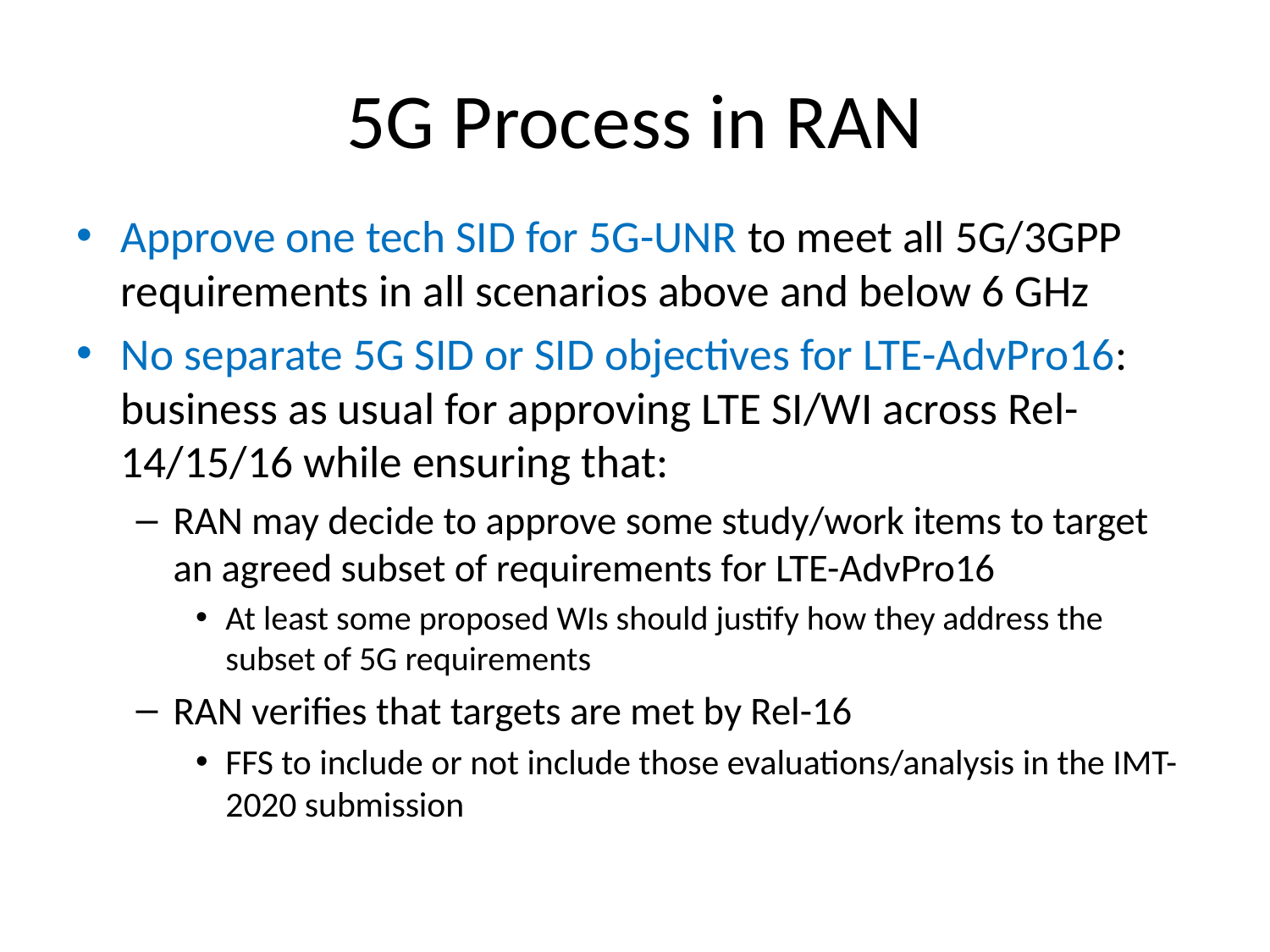

# 5G Process in RAN
Approve one tech SID for 5G-UNR to meet all 5G/3GPP requirements in all scenarios above and below 6 GHz
No separate 5G SID or SID objectives for LTE-AdvPro16: business as usual for approving LTE SI/WI across Rel-14/15/16 while ensuring that:
RAN may decide to approve some study/work items to target an agreed subset of requirements for LTE-AdvPro16
At least some proposed WIs should justify how they address the subset of 5G requirements
RAN verifies that targets are met by Rel-16
FFS to include or not include those evaluations/analysis in the IMT-2020 submission